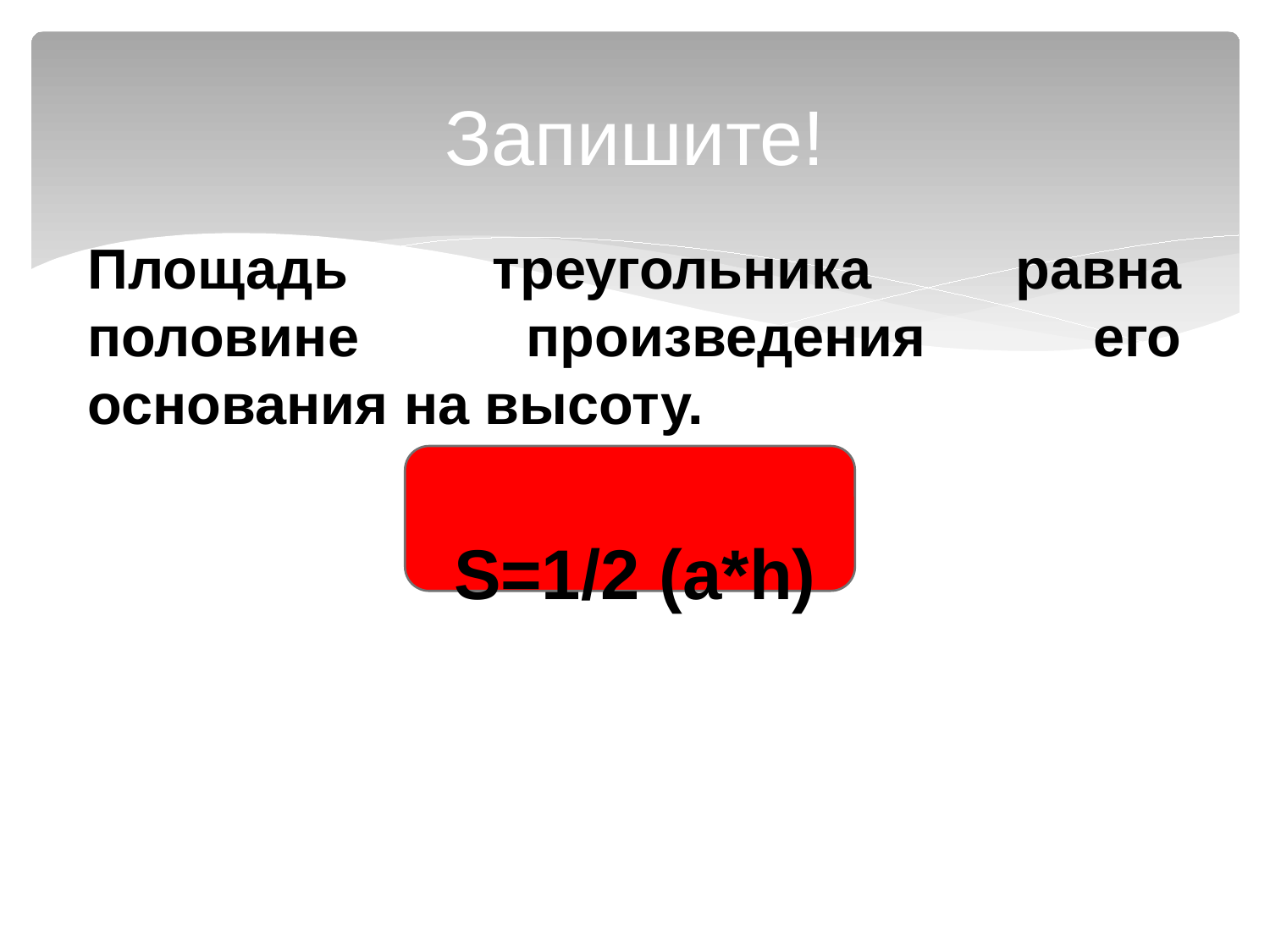

# Запишите!
Площадь треугольника равна половине произведения его основания на высоту.

S=1/2 (а*h)